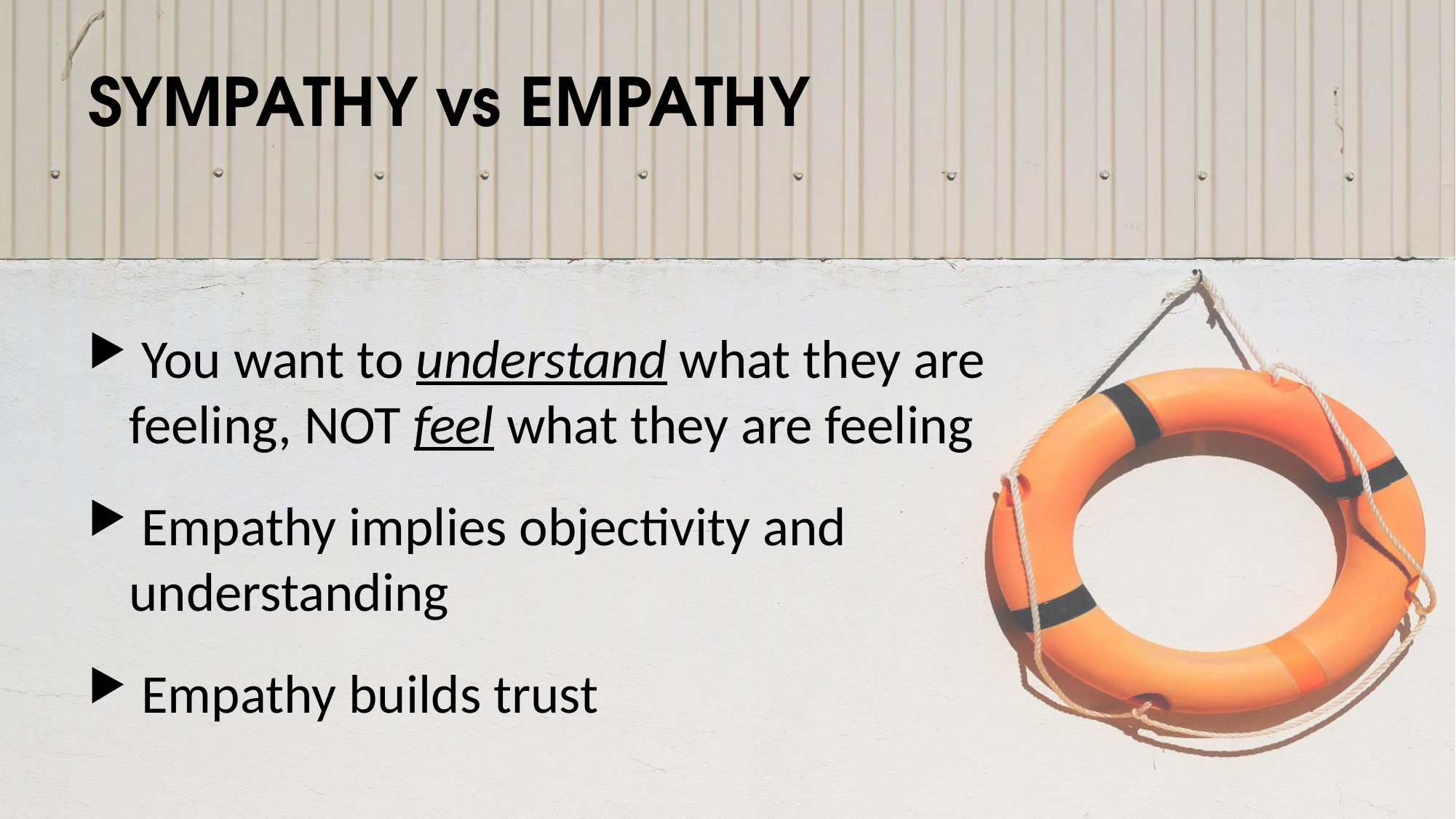

# SYMPATHY vs EMPATHY
 You want to understand what they are feeling, NOT feel what they are feeling
 Empathy implies objectivity and understanding
 Empathy builds trust